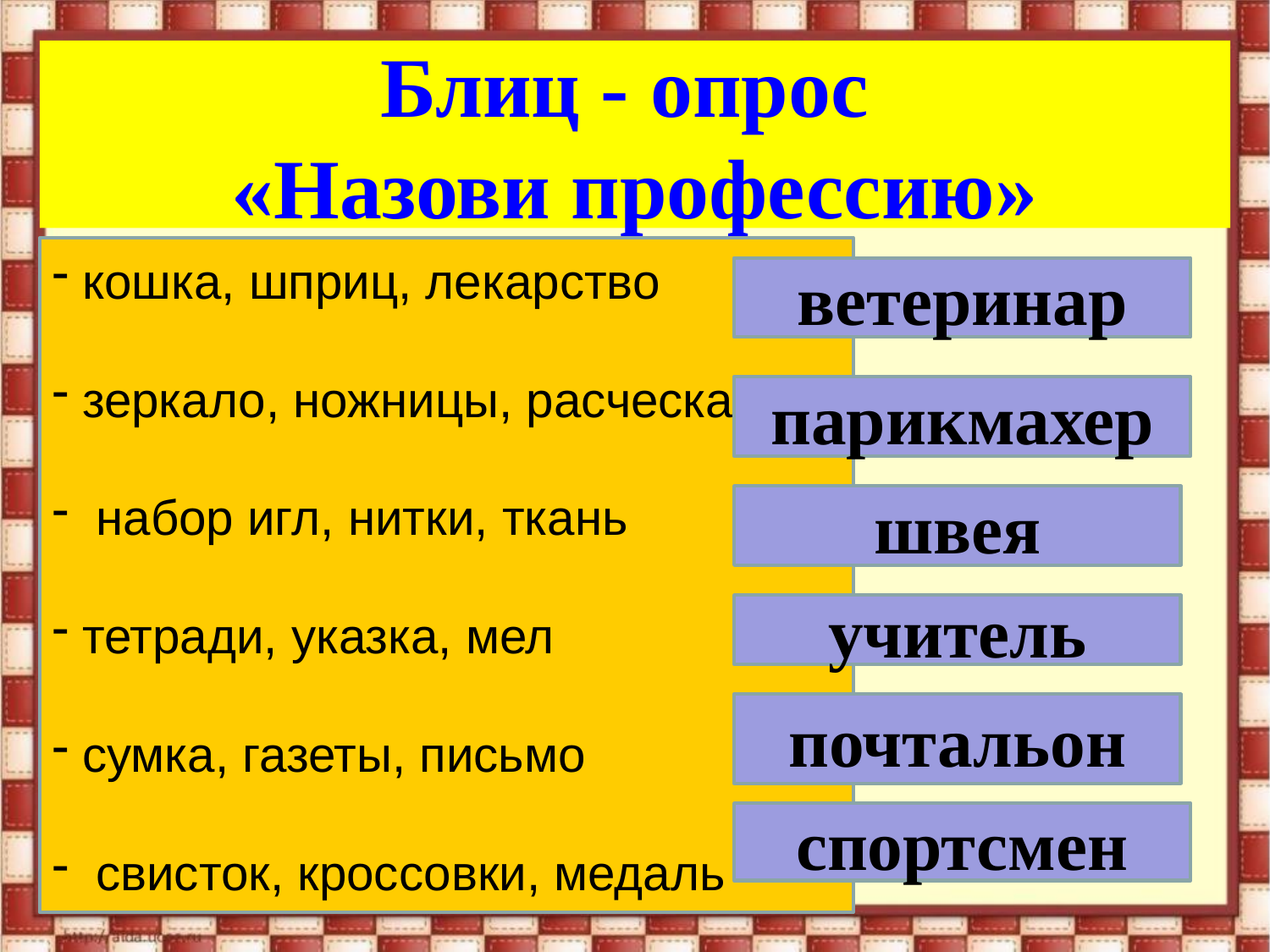

# Блиц - опрос «Назови профессию»
кошка, шприц, лекарство

зеркало, ножницы, расческа

 набор игл, нитки, ткань

тетради, указка, мел

сумка, газеты, письмо

 свисток, кроссовки, медаль
ветеринар
парикмахер
швея
учитель
почтальон
спортсмен